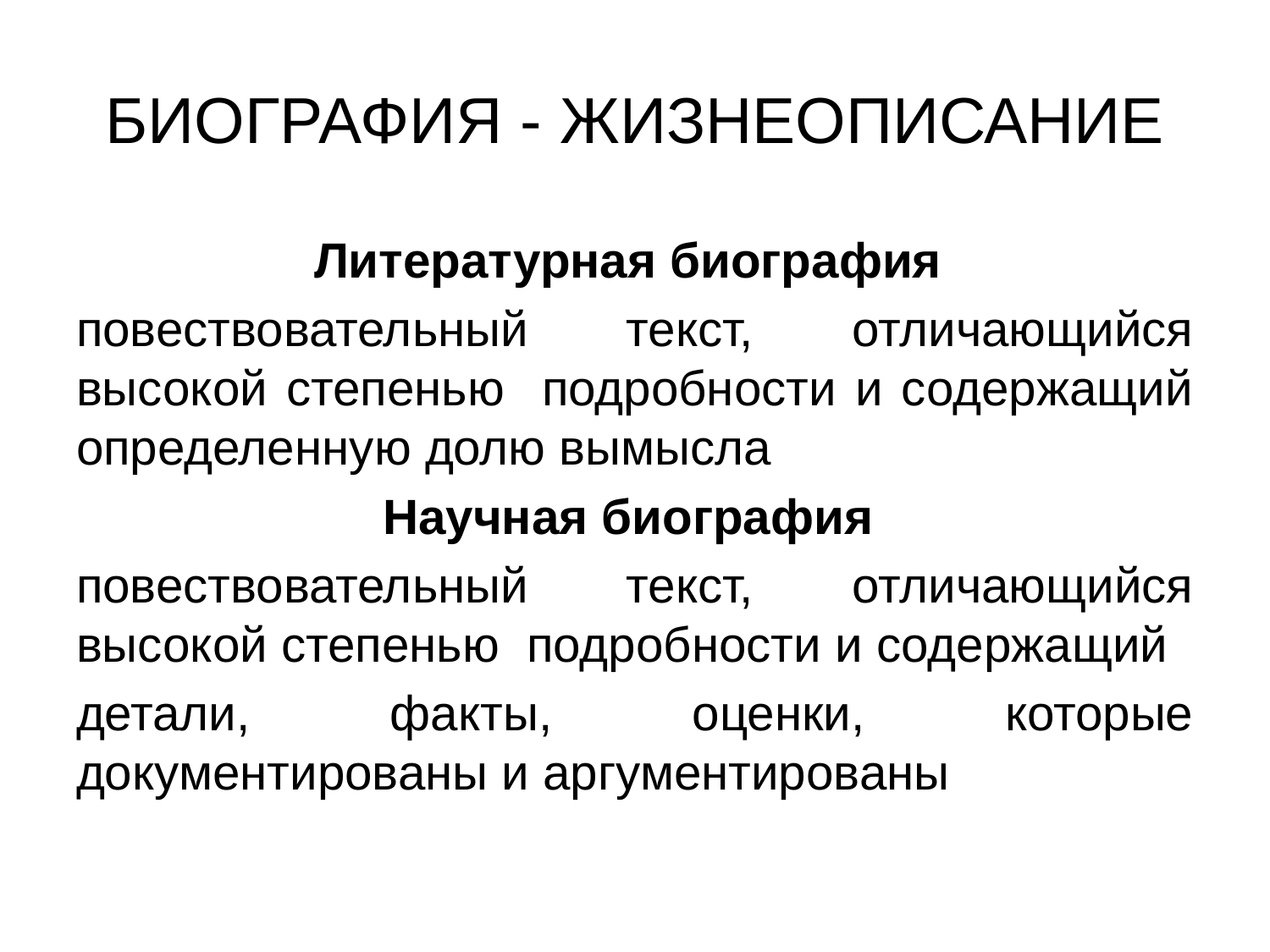

# БИОГРАФИЯ - ЖИЗНЕОПИСАНИЕ
Литературная биография
повествовательный текст, отличающийся высокой степенью  подробности и содержащий определенную долю вымысла
Научная биография
повествовательный текст, отличающийся высокой степенью  подробности и содержащий
детали, факты, оценки, которые документированы и аргументированы